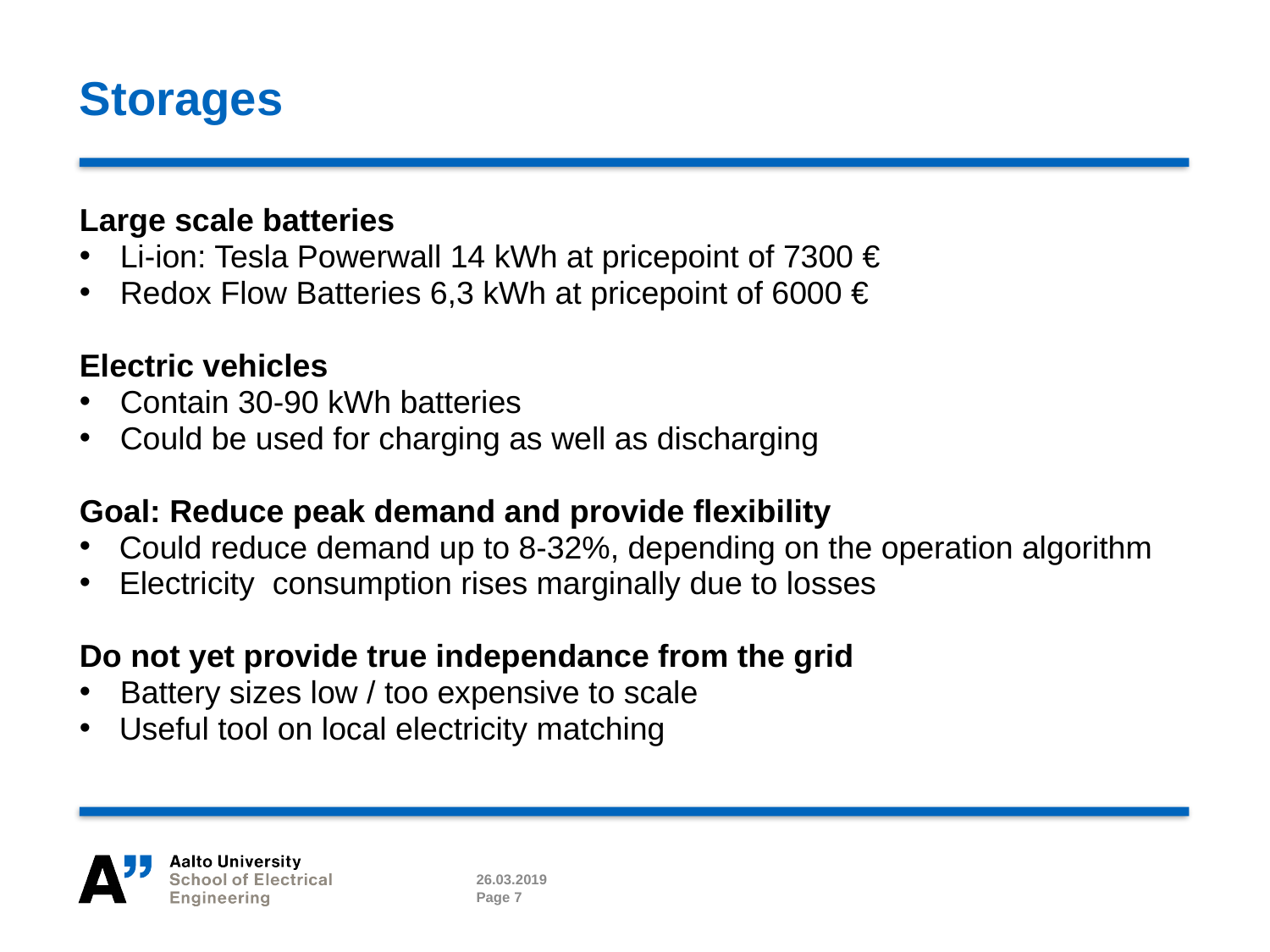

# Storages
Large scale batteries
Li-ion: Tesla Powerwall 14 kWh at pricepoint of 7300 €
Redox Flow Batteries 6,3 kWh at pricepoint of 6000 €

Electric vehicles
Contain 30-90 kWh batteries
Could be used for charging as well as discharging

Goal: Reduce peak demand and provide flexibility
Could reduce demand up to 8-32%, depending on the operation algorithm
Electricity  consumption rises marginally due to losses

Do not yet provide true independance from the grid
Battery sizes low / too expensive to scale
Useful tool on local electricity matching

26.03.2019

Page 7